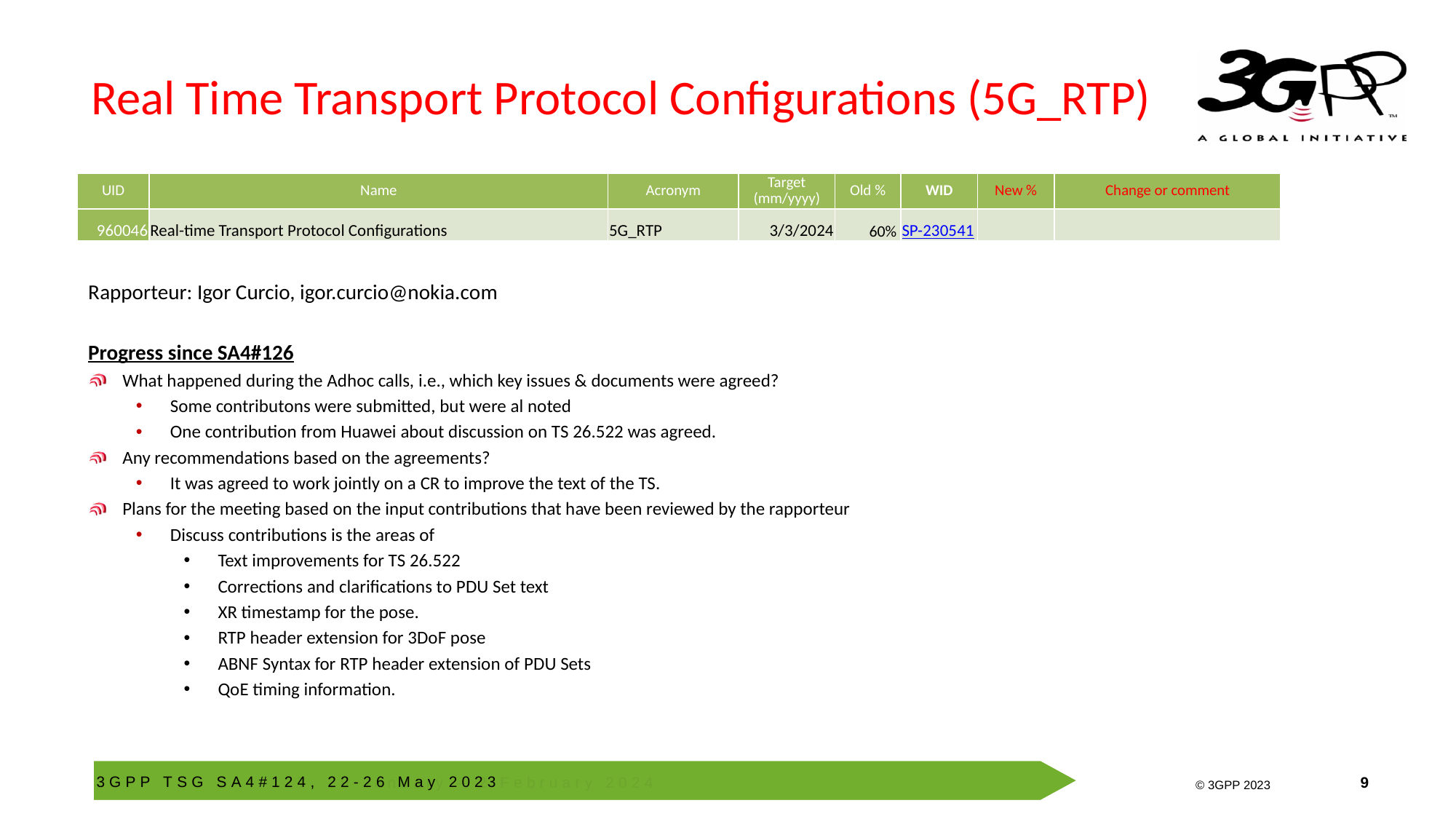

# Real Time Transport Protocol Configurations (5G_RTP)
| UID | Name | Acronym | Target (mm/yyyy) | Old % | WID | New % | Change or comment |
| --- | --- | --- | --- | --- | --- | --- | --- |
| 960046 | Real-time Transport Protocol Configurations | 5G\_RTP | 3/3/2024 | 60% | SP-230541 |  |  |
Rapporteur: Igor Curcio, igor.curcio@nokia.com

Progress since SA4#126
What happened during the Adhoc calls, i.e., which key issues & documents were agreed?
Some contributons were submitted, but were al noted
One contribution from Huawei about discussion on TS 26.522 was agreed.
Any recommendations based on the agreements?
It was agreed to work jointly on a CR to improve the text of the TS.
Plans for the meeting based on the input contributions that have been reviewed by the rapporteur
Discuss contributions is the areas of
Text improvements for TS 26.522
Corrections and clarifications to PDU Set text
XR timestamp for the pose.
RTP header extension for 3DoF pose
ABNF Syntax for RTP header extension of PDU Sets
QoE timing information.

3GPP TSG SA4#124, 22-26 May 2023